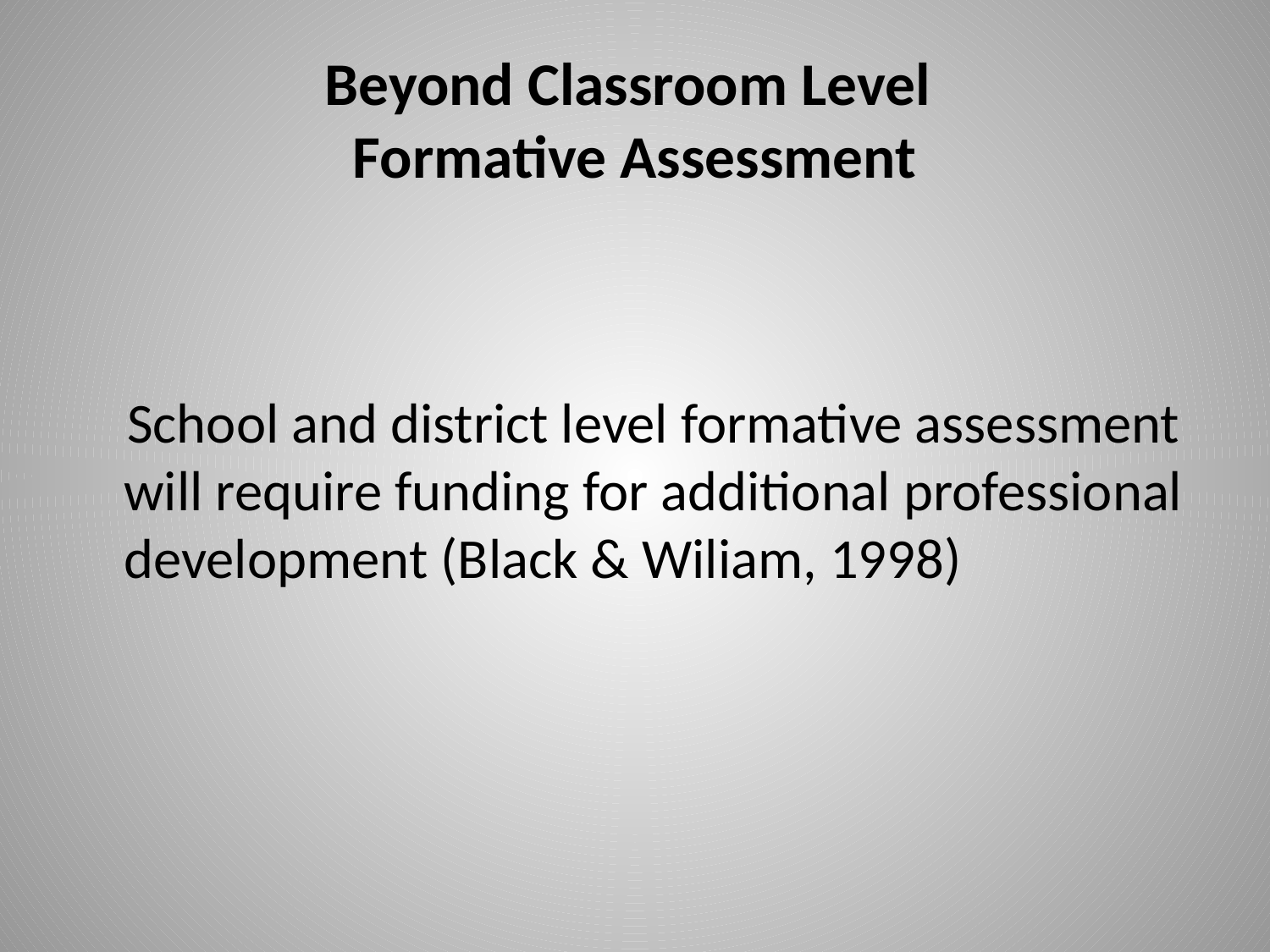

# Beyond Classroom Level Formative Assessment

    School and district level formative assessment will require funding for additional professional development (Black & Wiliam, 1998)